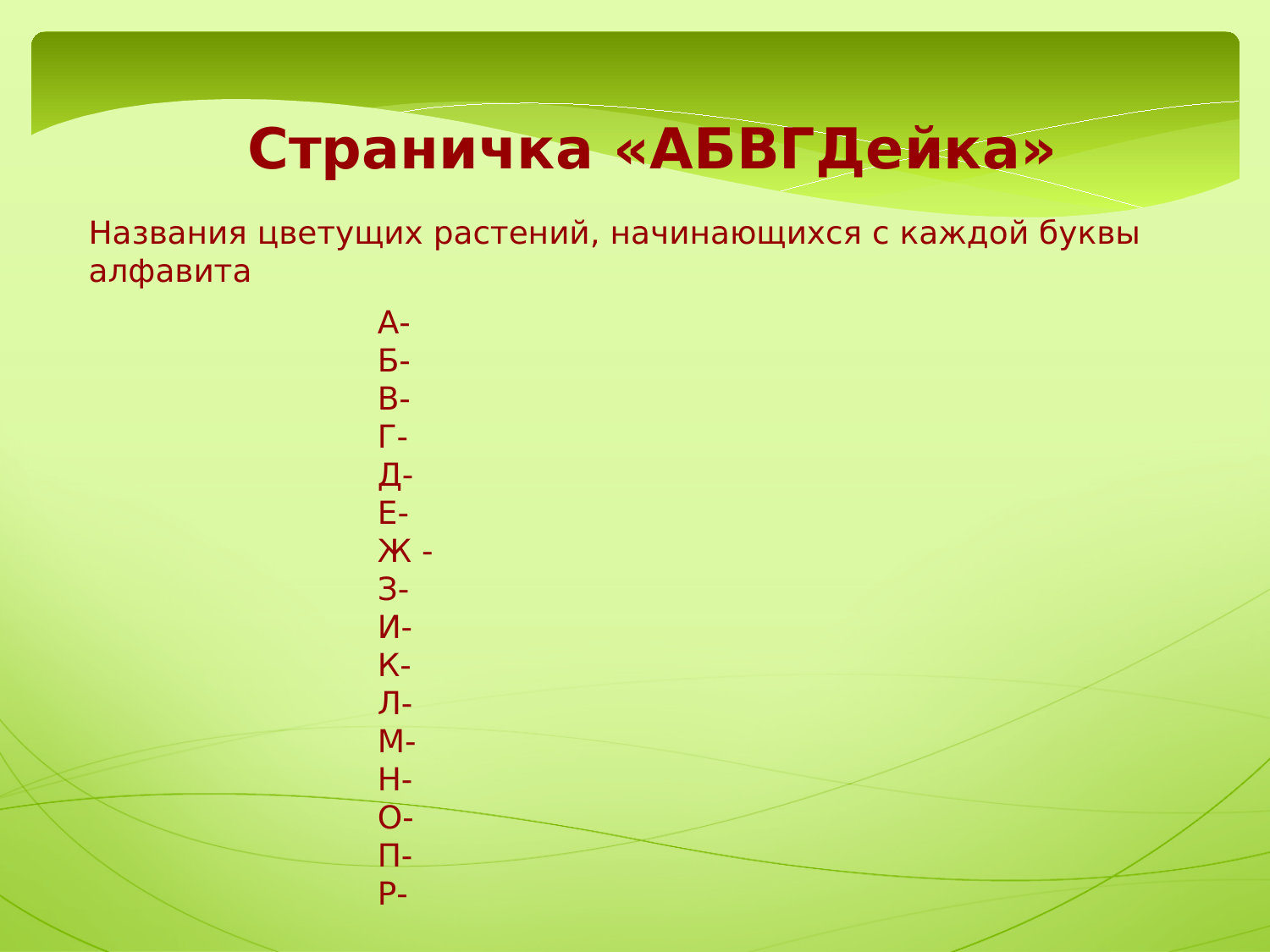

Страничка «АБВГДейка»
Названия цветущих растений, начинающихся с каждой буквы алфавита
А-
Б-
В-
Г-
Д-
Е-
Ж -
З-
И-
К-
Л-
М-
Н-
О-
П-
Р-